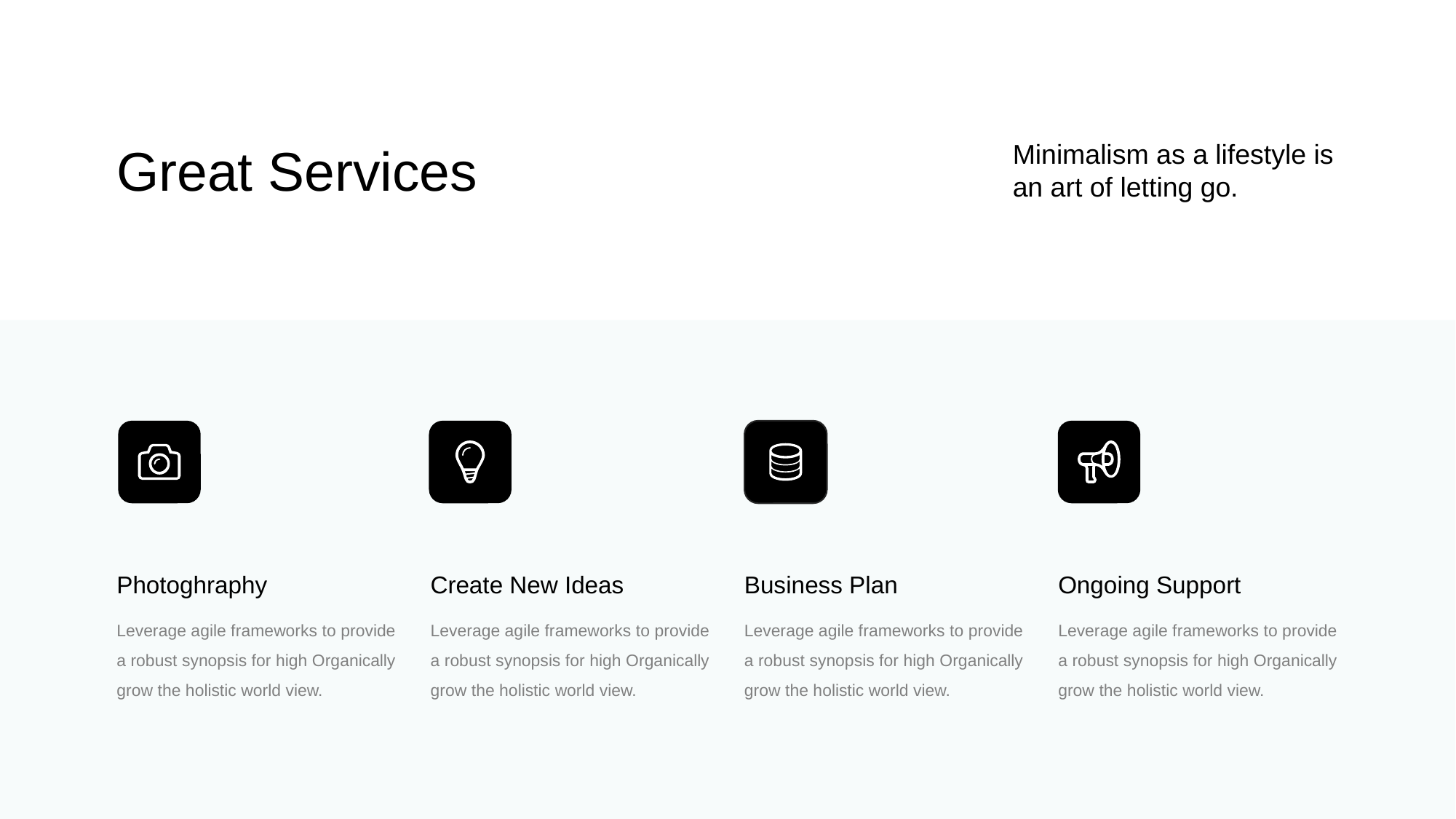

Great Services
Minimalism as a lifestyle is an art of letting go.

Photoghraphy
Leverage agile frameworks to provide a robust synopsis for high Organically grow the holistic world view.
Create New Ideas
Leverage agile frameworks to provide a robust synopsis for high Organically grow the holistic world view.
Business Plan
Leverage agile frameworks to provide a robust synopsis for high Organically grow the holistic world view.
Ongoing Support
Leverage agile frameworks to provide a robust synopsis for high Organically grow the holistic world view.